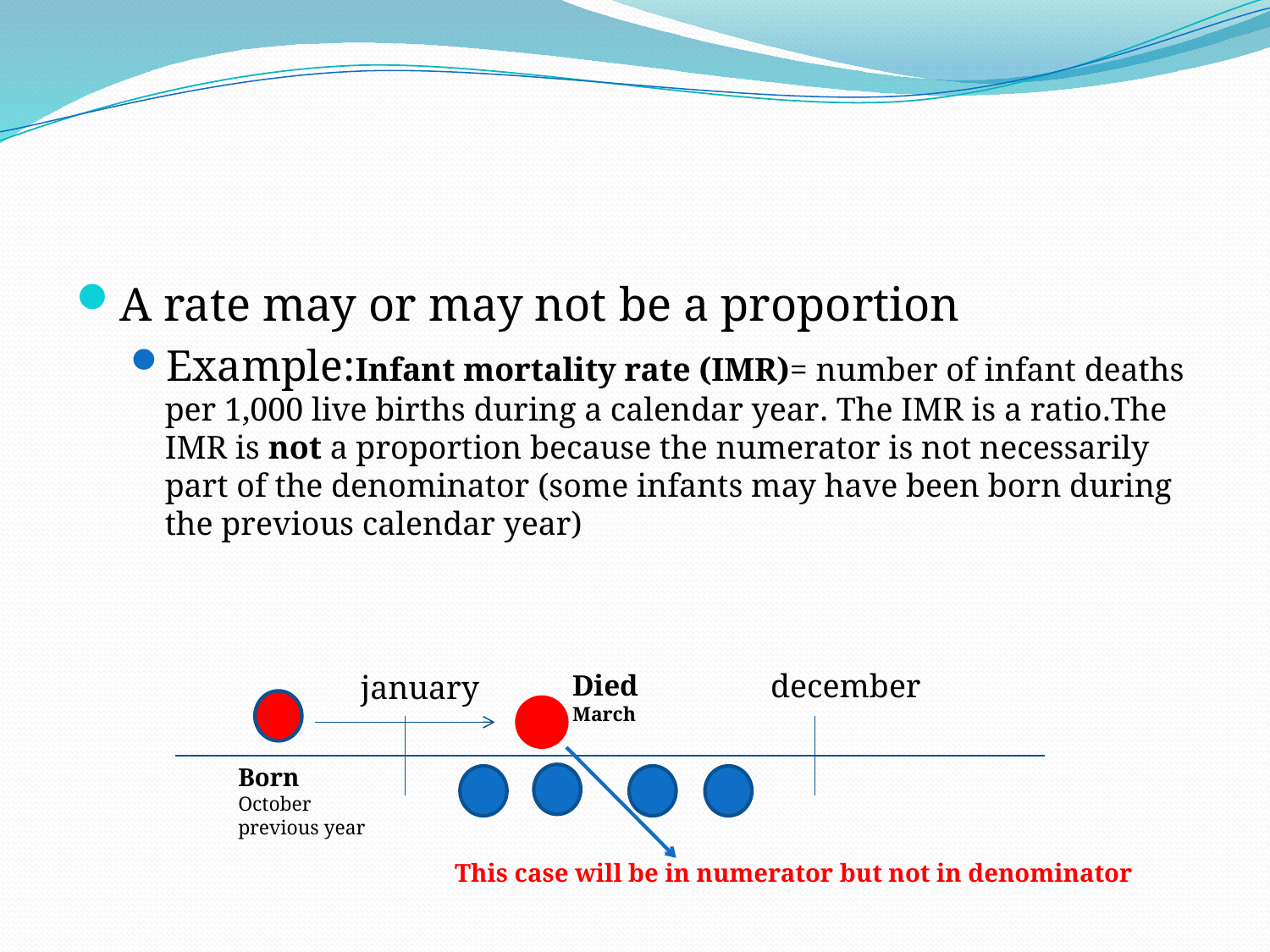

#
A rate may or may not be a proportion
Example:Infant mortality rate (IMR)= number of infant deaths per 1,000 live births during a calendar year. The IMR is a ratio.The IMR is not a proportion because the numerator is not necessarily part of the denominator (some infants may have been born during the previous calendar year)

december
january
Died
March

Born
October
previous year

This case will be in numerator but not in denominator